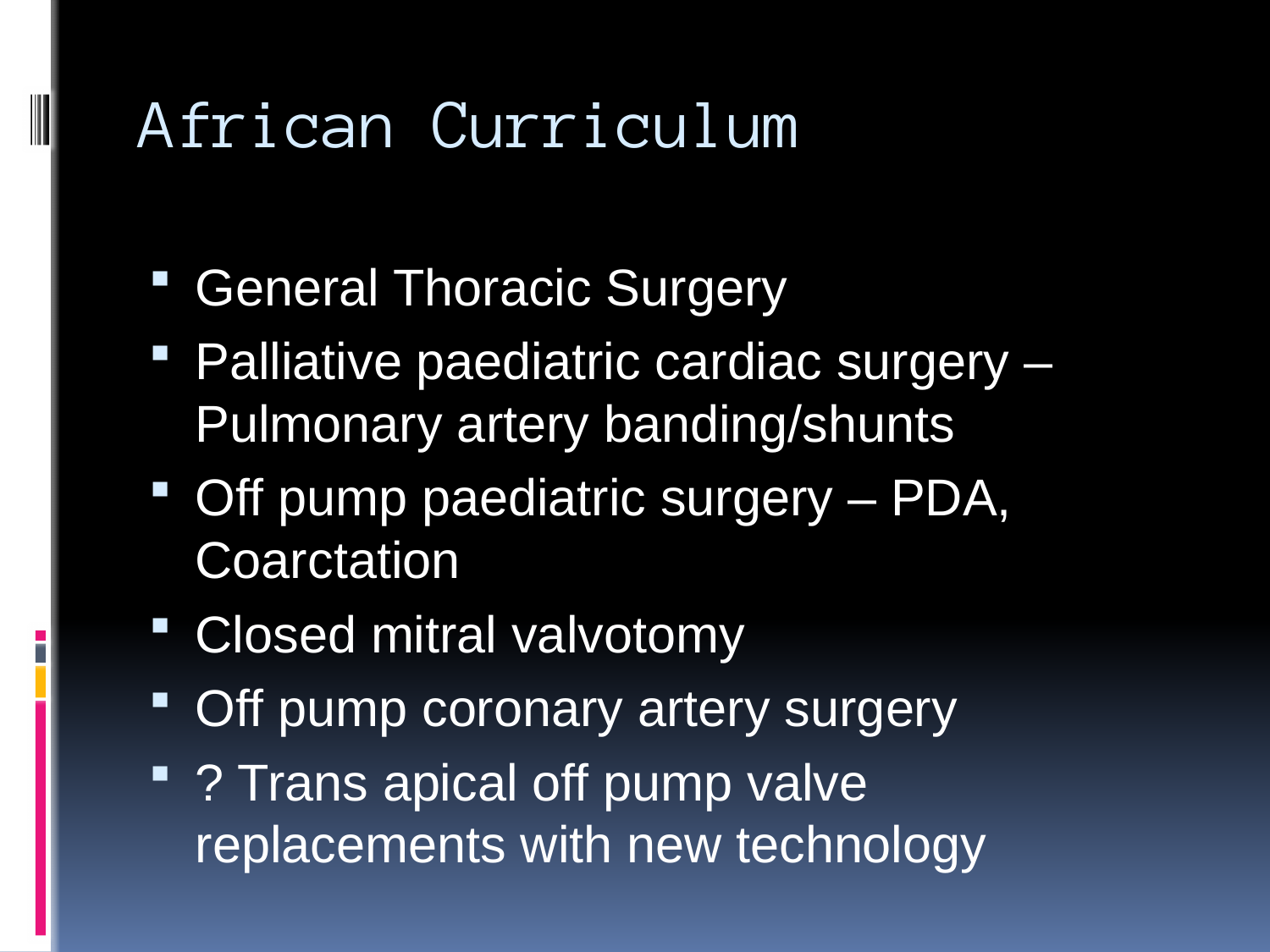

# African Curriculum
General Thoracic Surgery
Palliative paediatric cardiac surgery – Pulmonary artery banding/shunts
Off pump paediatric surgery – PDA, Coarctation
Closed mitral valvotomy
Off pump coronary artery surgery
? Trans apical off pump valve replacements with new technology